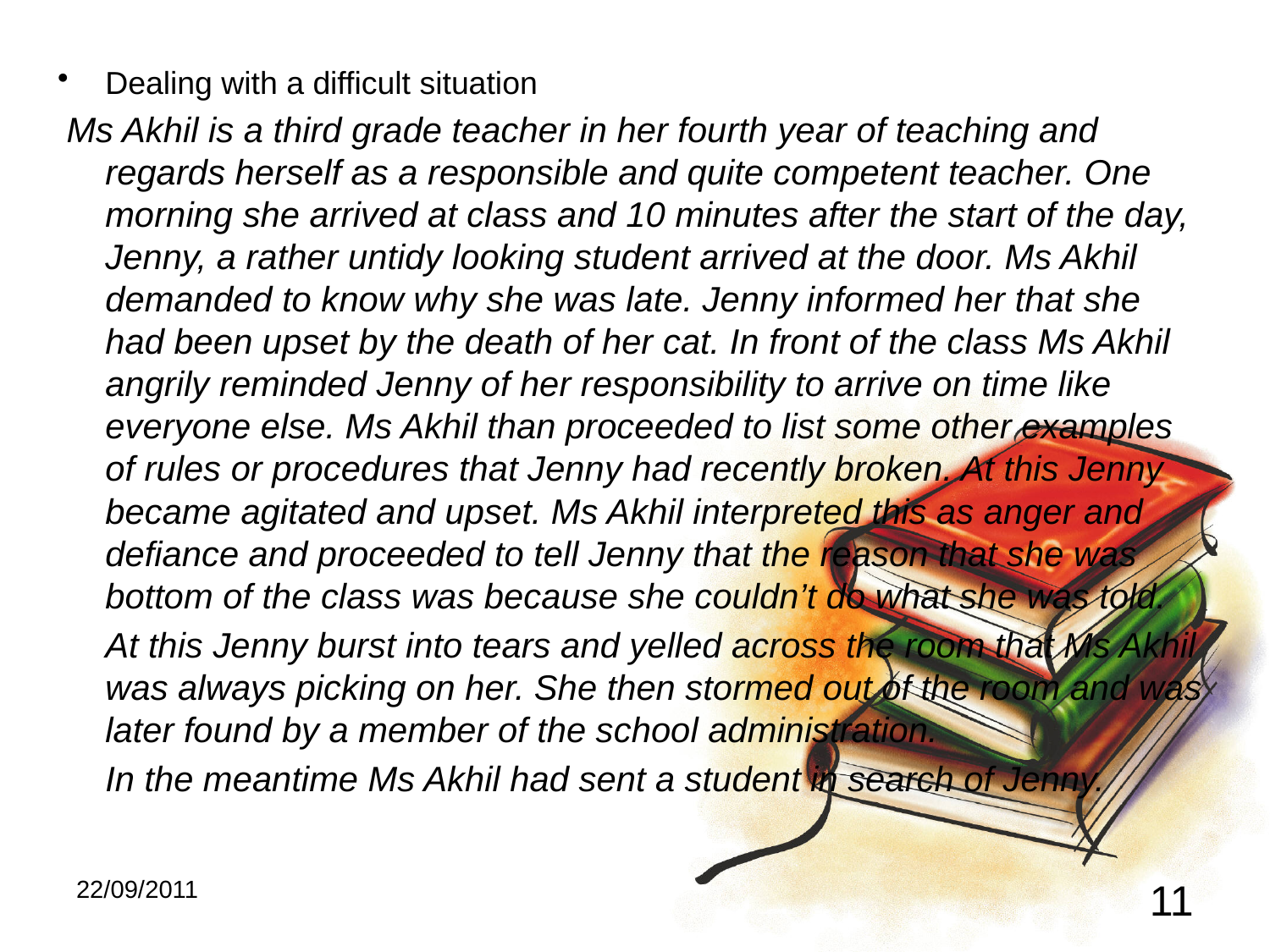

Dealing with a difficult situation
 Ms Akhil is a third grade teacher in her fourth year of teaching and regards herself as a responsible and quite competent teacher. One morning she arrived at class and 10 minutes after the start of the day, Jenny, a rather untidy looking student arrived at the door. Ms Akhil demanded to know why she was late. Jenny informed her that she had been upset by the death of her cat. In front of the class Ms Akhil angrily reminded Jenny of her responsibility to arrive on time like everyone else. Ms Akhil than proceeded to list some other examples of rules or procedures that Jenny had recently broken. At this Jenny became agitated and upset. Ms Akhil interpreted this as anger and defiance and proceeded to tell Jenny that the reason that she was bottom of the class was because she couldn’t do what she was told.
	At this Jenny burst into tears and yelled across the room that Ms Akhil was always picking on her. She then stormed out of the room and was later found by a member of the school administration.
	In the meantime Ms Akhil had sent a student in search of Jenny.
22/09/2011
11